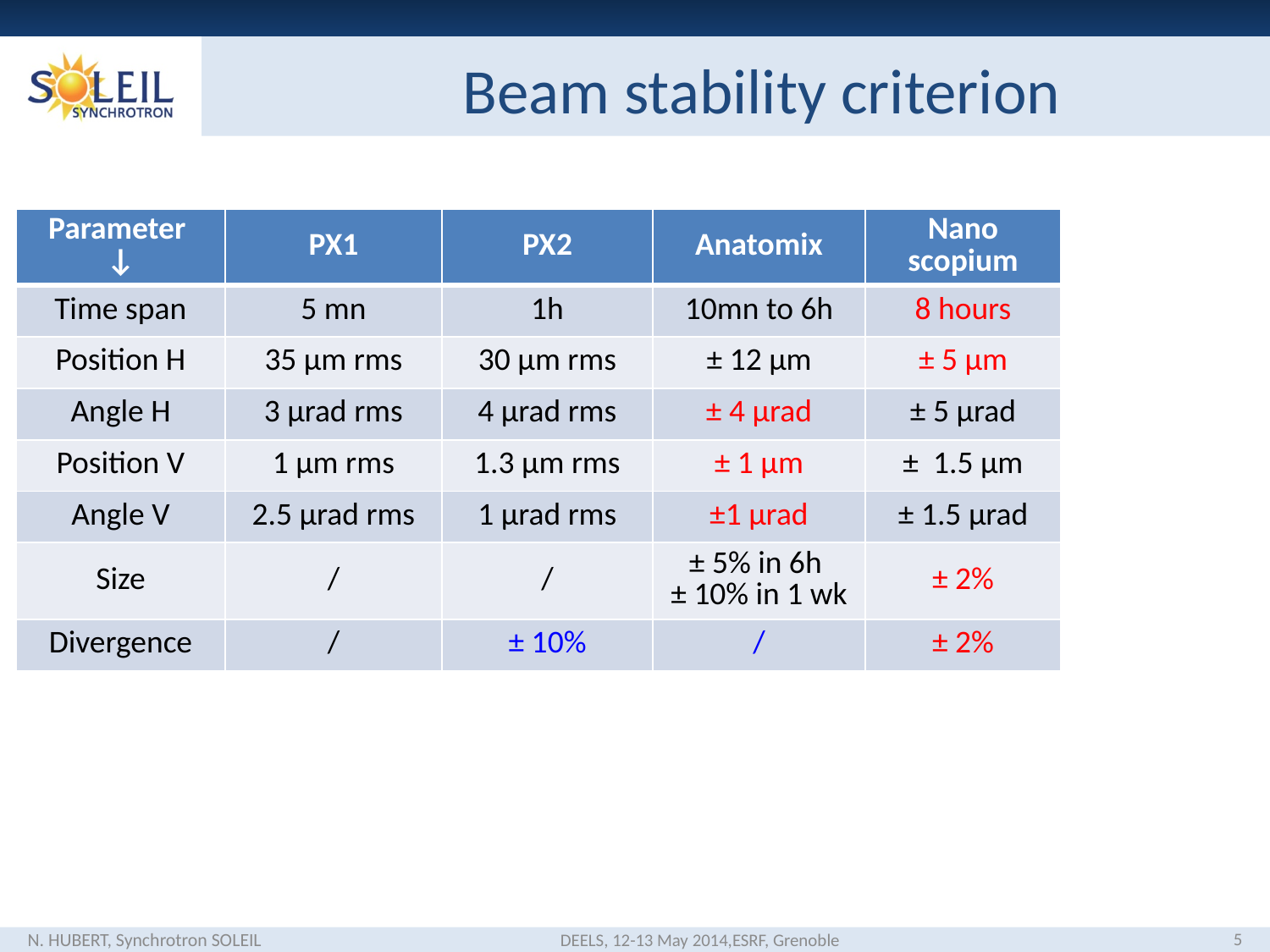

# Beam stability criterion
| Parameter ↓ | PX1 | PX2 | Anatomix | Nano scopium |
| --- | --- | --- | --- | --- |
| Time span | 5 mn | 1h | 10mn to 6h | 8 hours |
| Position H | 35 µm rms | 30 µm rms | ± 12 µm | ± 5 µm |
| Angle H | 3 µrad rms | 4 µrad rms | ± 4 µrad | ± 5 µrad |
| Position V | 1 µm rms | 1.3 µm rms | ± 1 µm | ± 1.5 µm |
| Angle V | 2.5 µrad rms | 1 µrad rms | ±1 µrad | ± 1.5 µrad |
| Size | / | / | ± 5% in 6h ± 10% in 1 wk | ± 2% |
| Divergence | / | ± 10% | / | ± 2% |
5
N. HUBERT, Synchrotron SOLEIL
DEELS, 12-13 May 2014,ESRF, Grenoble